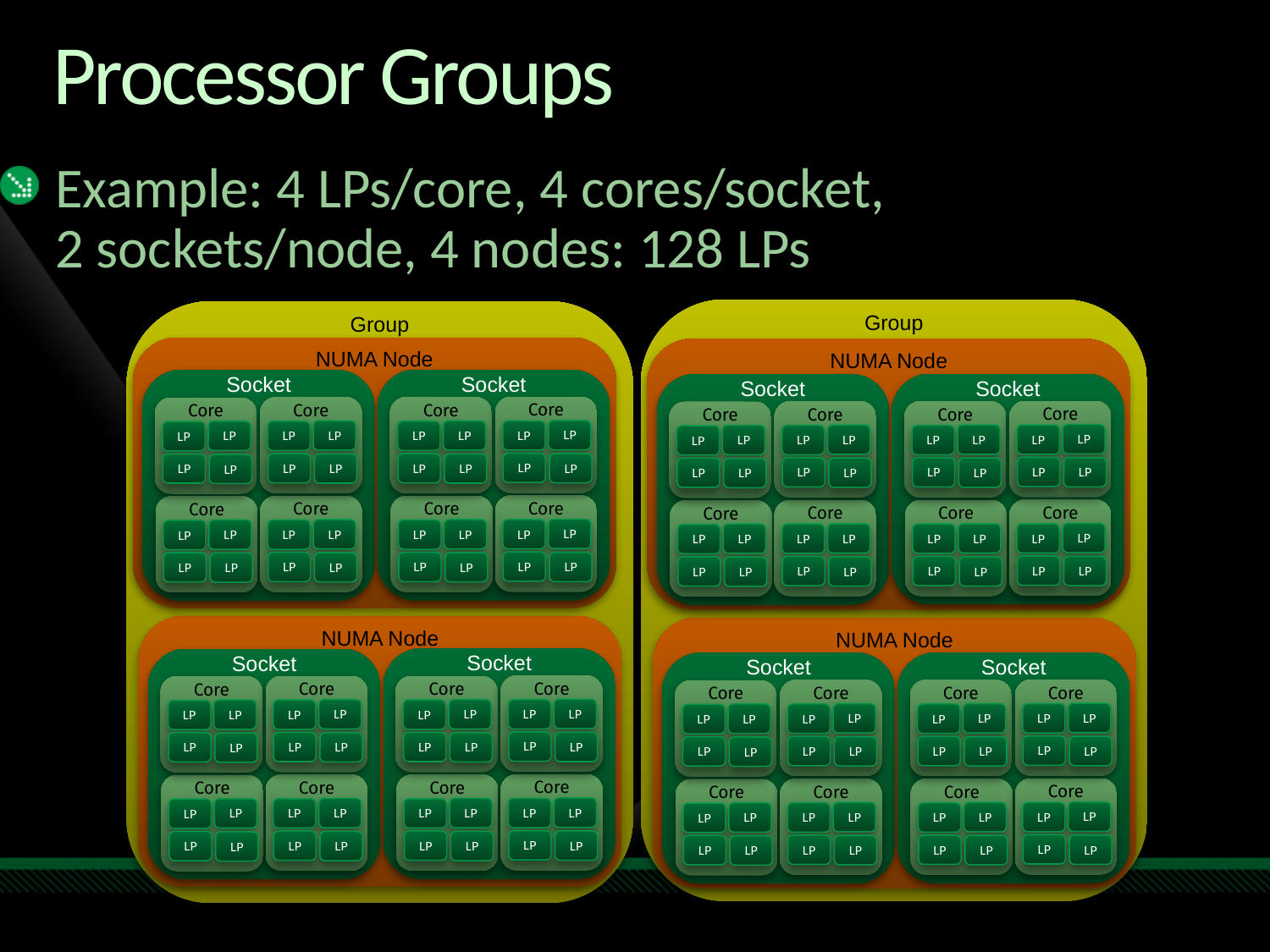

# Processor Groups
Example: 4 LPs/core, 4 cores/socket,
2 sockets/node, 4 nodes: 128 LPs

Group

NUMA Node

Socket

Socket

Core

LP
LP
LP
LP

Core

LP
LP
LP
LP

Core

LP
LP
LP
LP

Core

LP
LP
LP
LP

Core

LP
LP
LP
LP

Core

LP
LP
LP
LP

Core

LP
LP
LP
LP

Core

LP
LP
LP
LP
NUMA Node

Socket

Socket

Core

LP
LP
LP
LP

Core

LP
LP
LP
LP

Core

LP
LP
LP
LP

Core

LP
LP
LP
LP

Core

LP
LP
LP
LP

Core

LP
LP
LP
LP

Core

LP
LP
LP
LP

Core

LP
LP
LP
LP

Group

NUMA Node

Socket

Socket

Core

LP
LP
LP
LP

Core

LP
LP
LP
LP

Core

LP
LP
LP
LP

Core

LP
LP
LP
LP

Core

LP
LP
LP
LP

Core

LP
LP
LP
LP

Core

LP
LP
LP
LP

Core

LP
LP
LP
LP
NUMA Node

Socket

Socket

Core

LP
LP
LP
LP

Core

LP
LP
LP
LP

Core

LP
LP
LP
LP

Core

LP
LP
LP
LP

Core

LP
LP
LP
LP

Core

LP
LP
LP
LP

Core

LP
LP
LP
LP

Core

LP
LP
LP
LP